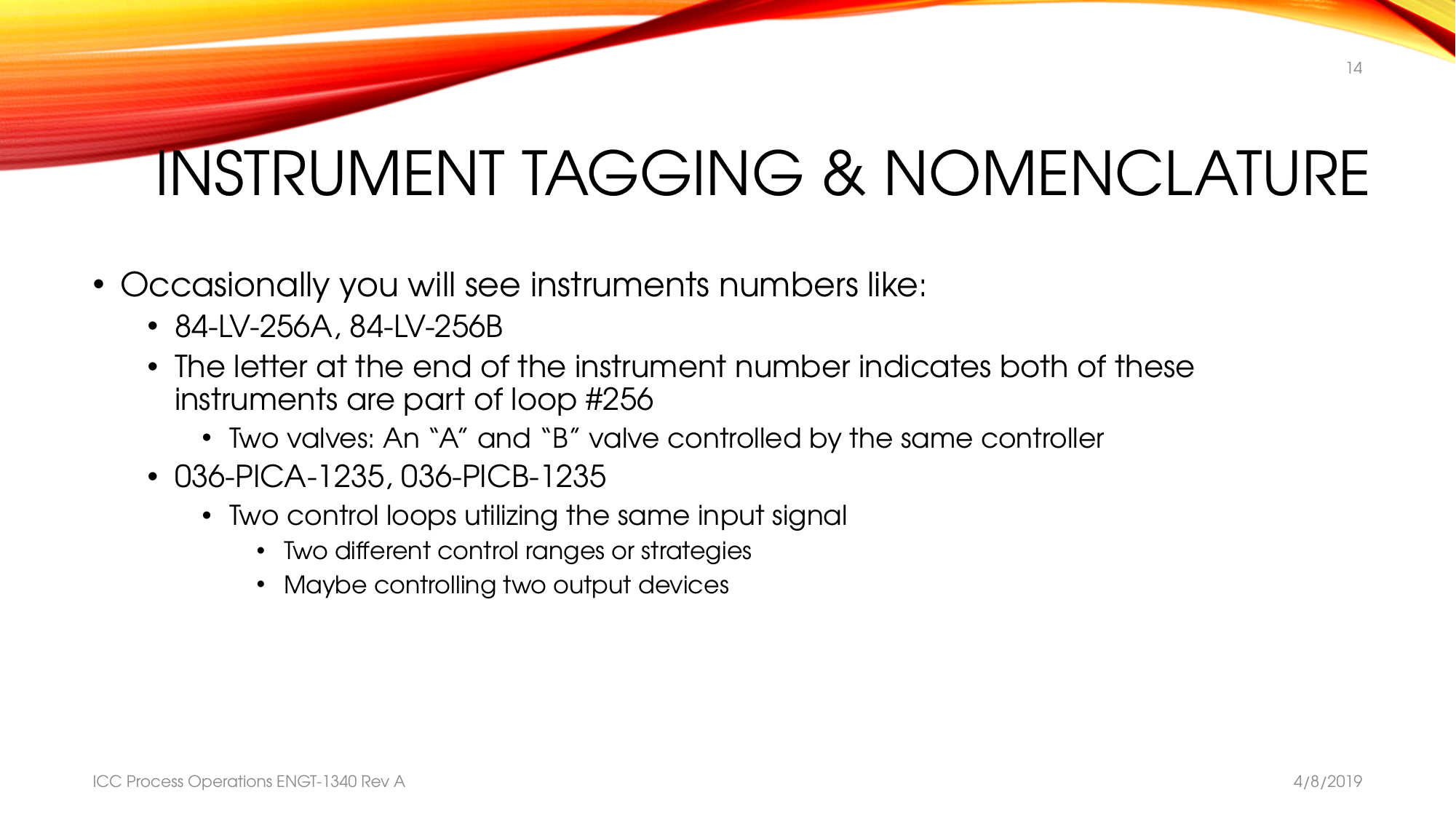

14
# Instrument tagging & nomenclature
Occasionally you will see instruments numbers like:
84-LV-256A, 84-LV-256B
The letter at the end of the instrument number indicates both of these instruments are part of loop #256
Two valves: An “A” and “B” valve controlled by the same controller
036-PICA-1235, 036-PICB-1235
Two control loops utilizing the same input signal
Two different control ranges or strategies
Maybe controlling two output devices

ICC Process Operations ENGT-1340 Rev A
4/8/2019